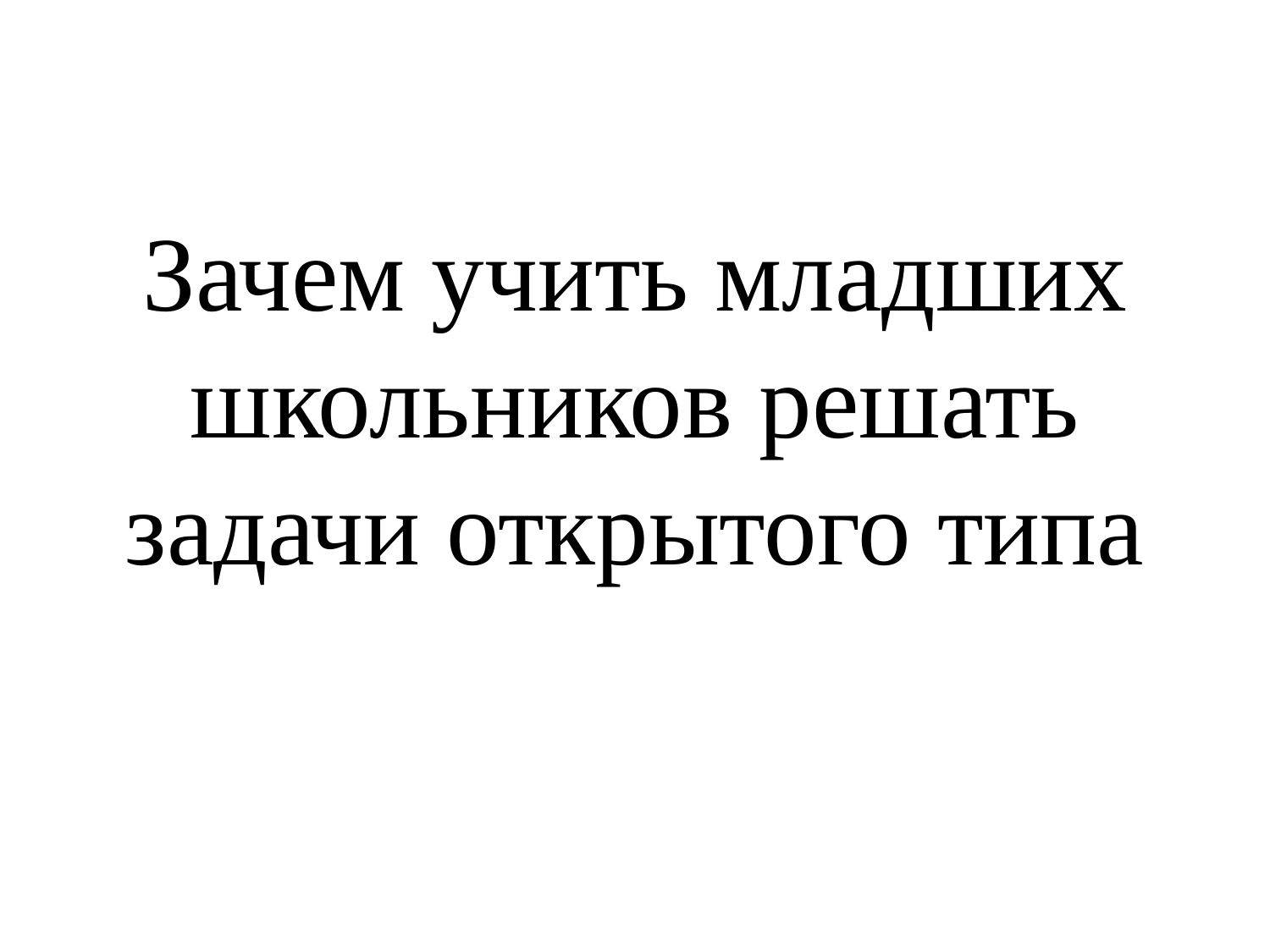

# Зачем учить младших школьников решать задачи открытого типа